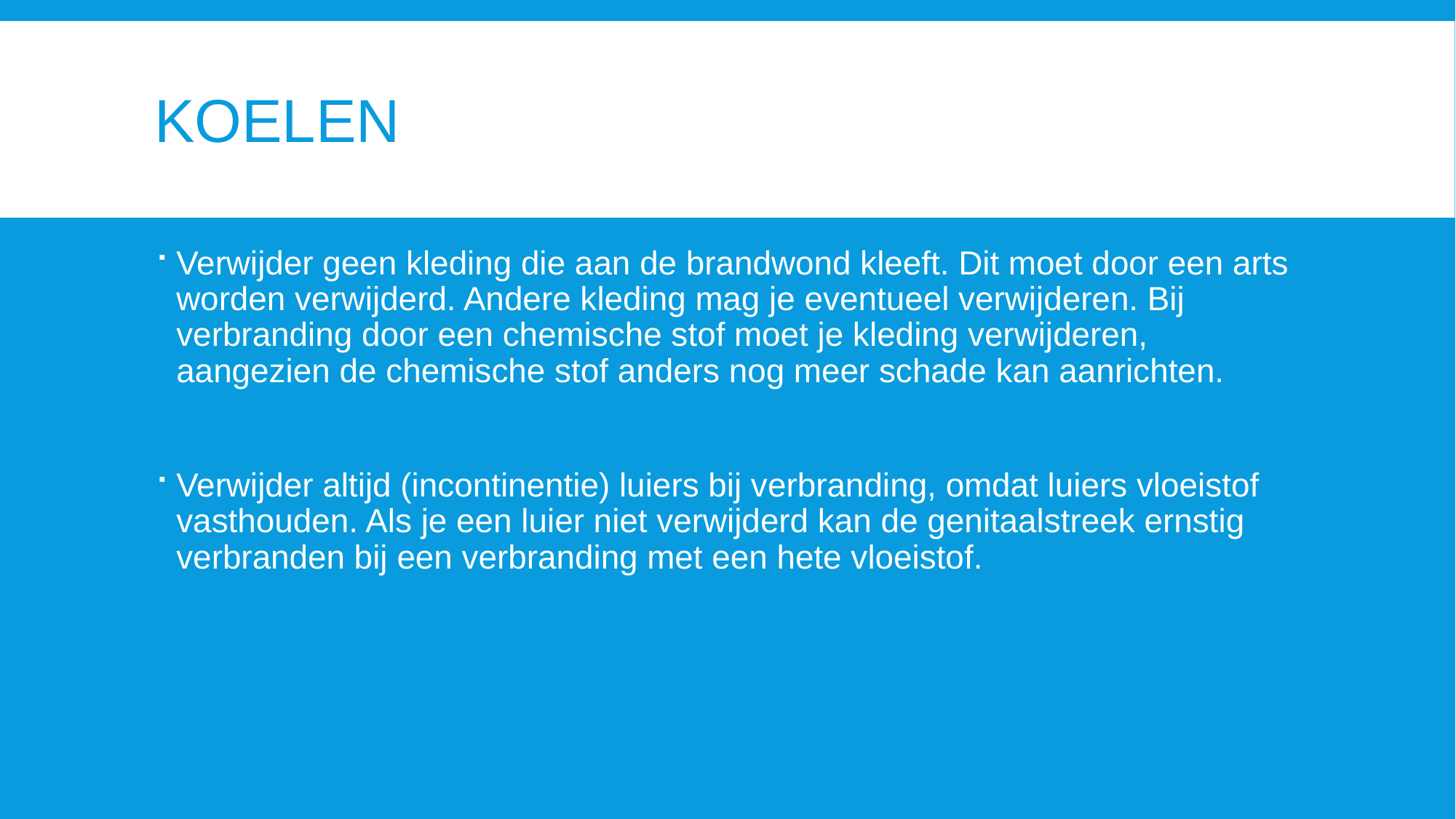

# koelen
Verwijder geen kleding die aan de brandwond kleeft. Dit moet door een arts worden verwijderd. Andere kleding mag je eventueel verwijderen. Bij verbranding door een chemische stof moet je kleding verwijderen, aangezien de chemische stof anders nog meer schade kan aanrichten.

Verwijder altijd (incontinentie) luiers bij verbranding, omdat luiers vloeistof vasthouden. Als je een luier niet verwijderd kan de genitaalstreek ernstig verbranden bij een verbranding met een hete vloeistof.